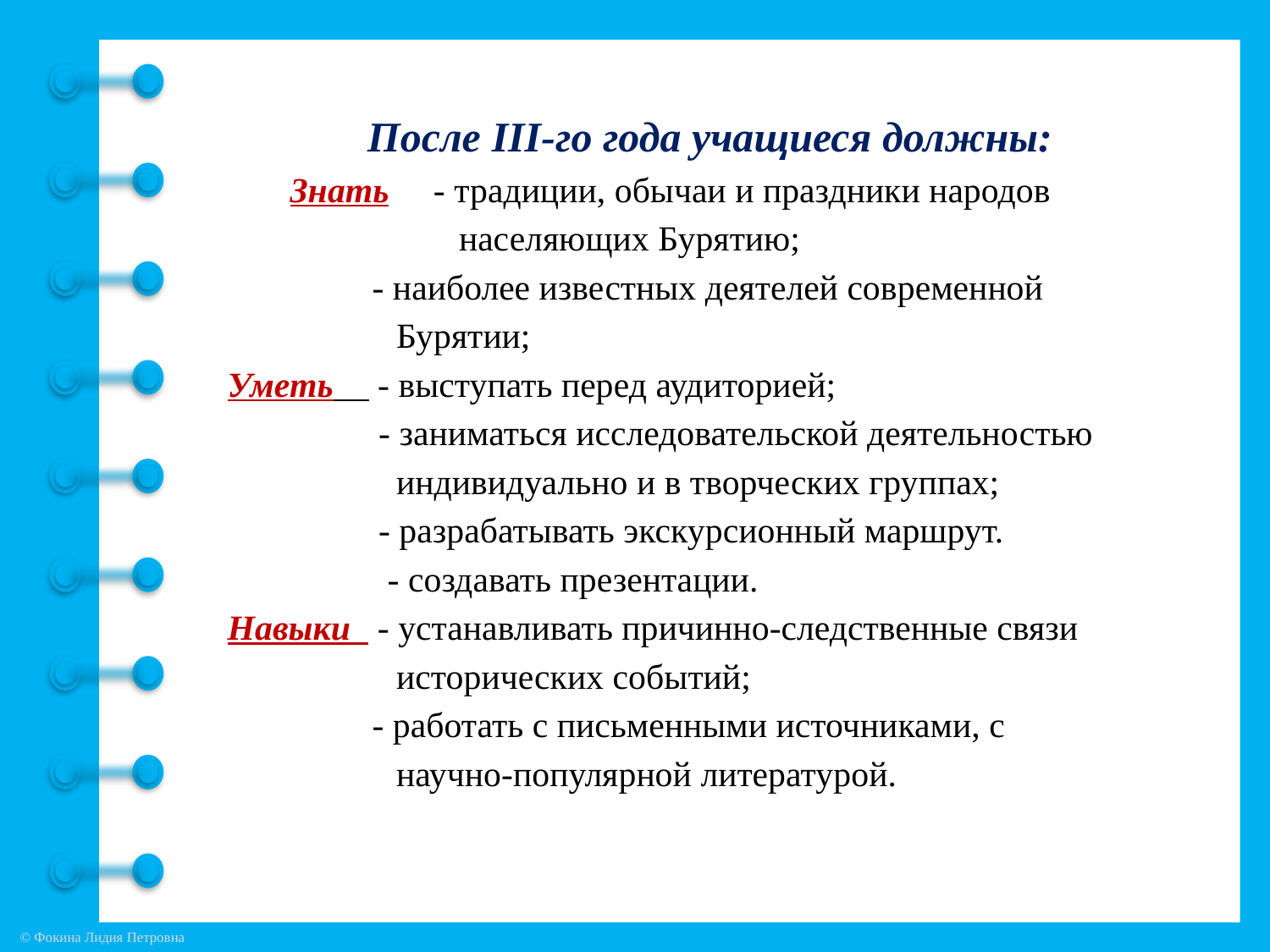

После III-го года учащиеся должны:
Знать     - традиции, обычаи и праздники народов
                   населяющих Бурятию;
	  - наиболее известных деятелей современной
                   Бурятии;
Уметь     - выступать перед аудиторией;
                 - заниматься исследовательской деятельностью
                   индивидуально и в творческих группах;
                 - разрабатывать экскурсионный маршрут.
                  - создавать презентации.
Навыки   - устанавливать причинно-следственные связи
                   исторических событий;
	  - работать с письменными источниками, с
                   научно-популярной литературой.